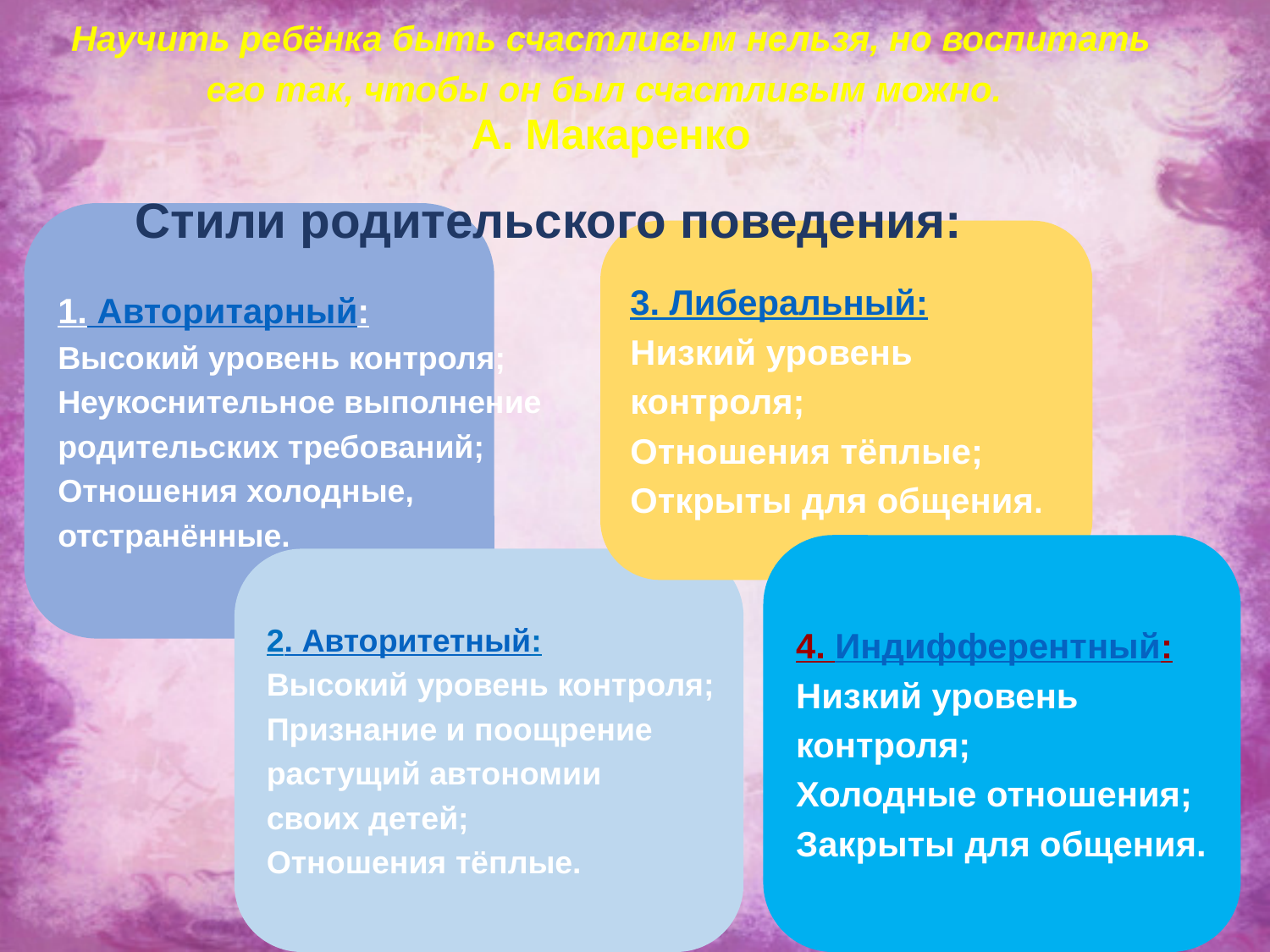

# Научить ребёнка быть счастливым нельзя, но воспитать его так, чтобы он был счастливым можно. А. Макаренко
Стили родительского поведения:
1. Авторитарный:
Высокий уровень контроля;
Неукоснительное выполнение
родительских требований;
Отношения холодные,
отстранённые.
3. Либеральный:
Низкий уровень
контроля;
Отношения тёплые;
Открыты для общения.
4. Индифферентный:
Низкий уровень
контроля;
Холодные отношения;
Закрыты для общения.
2. Авторитетный:
Высокий уровень контроля;
Признание и поощрение
растущий автономии
своих детей;
Отношения тёплые.